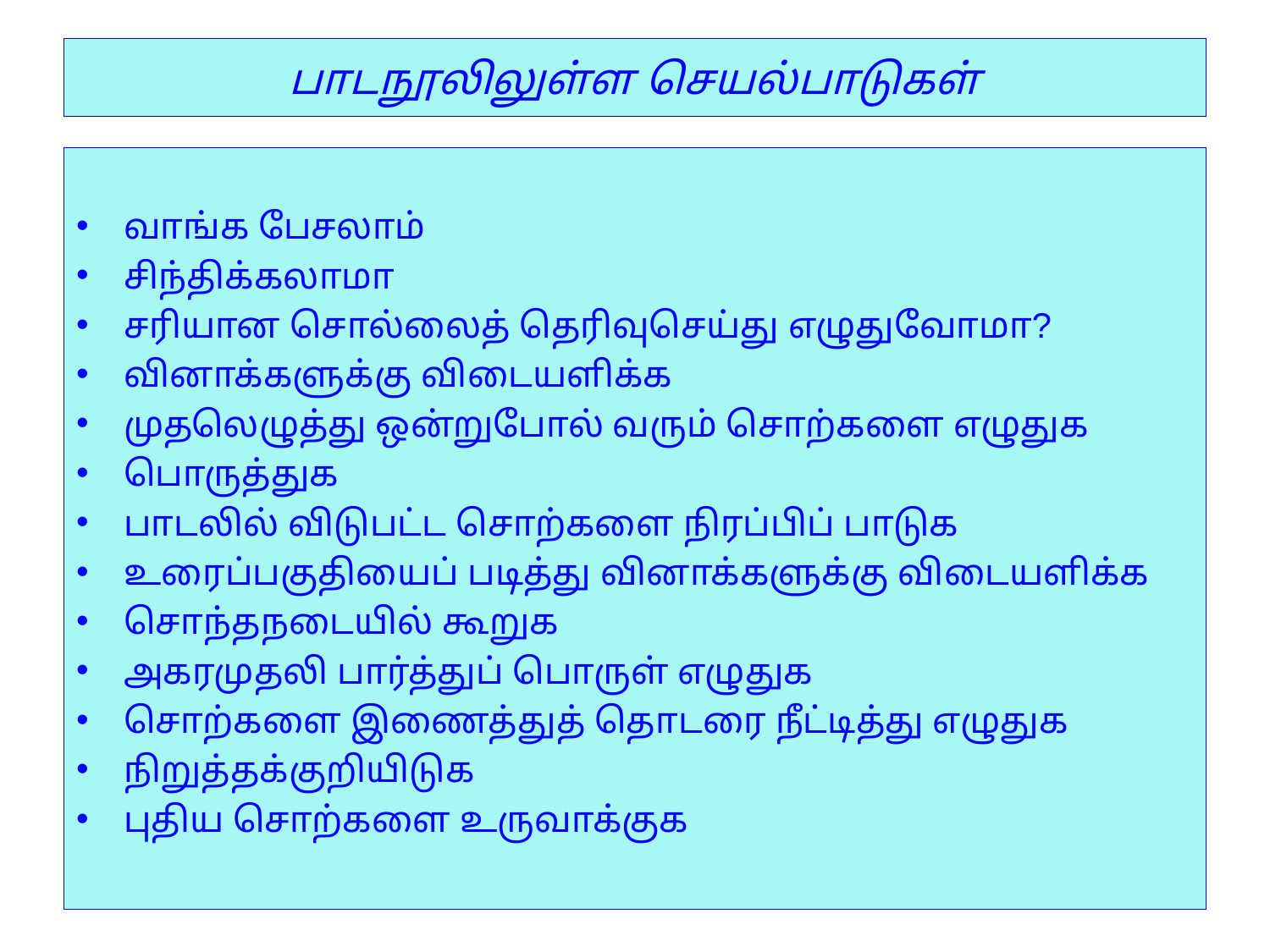

# பாடநூலிலுள்ள செயல்பாடுகள்

வாங்க பேசலாம்
சிந்திக்கலாமா
சரியான சொல்லைத் தெரிவுசெய்து எழுதுவோமா?
வினாக்களுக்கு விடையளிக்க
முதலெழுத்து ஒன்றுபோல் வரும் சொற்களை எழுதுக
பொருத்துக
பாடலில் விடுபட்ட சொற்களை நிரப்பிப் பாடுக
உரைப்பகுதியைப் படித்து வினாக்களுக்கு விடையளிக்க
சொந்தநடையில் கூறுக
அகரமுதலி பார்த்துப் பொருள் எழுதுக
சொற்களை இணைத்துத் தொடரை நீட்டித்து எழுதுக
நிறுத்தக்குறியிடுக
புதிய சொற்களை உருவாக்குக